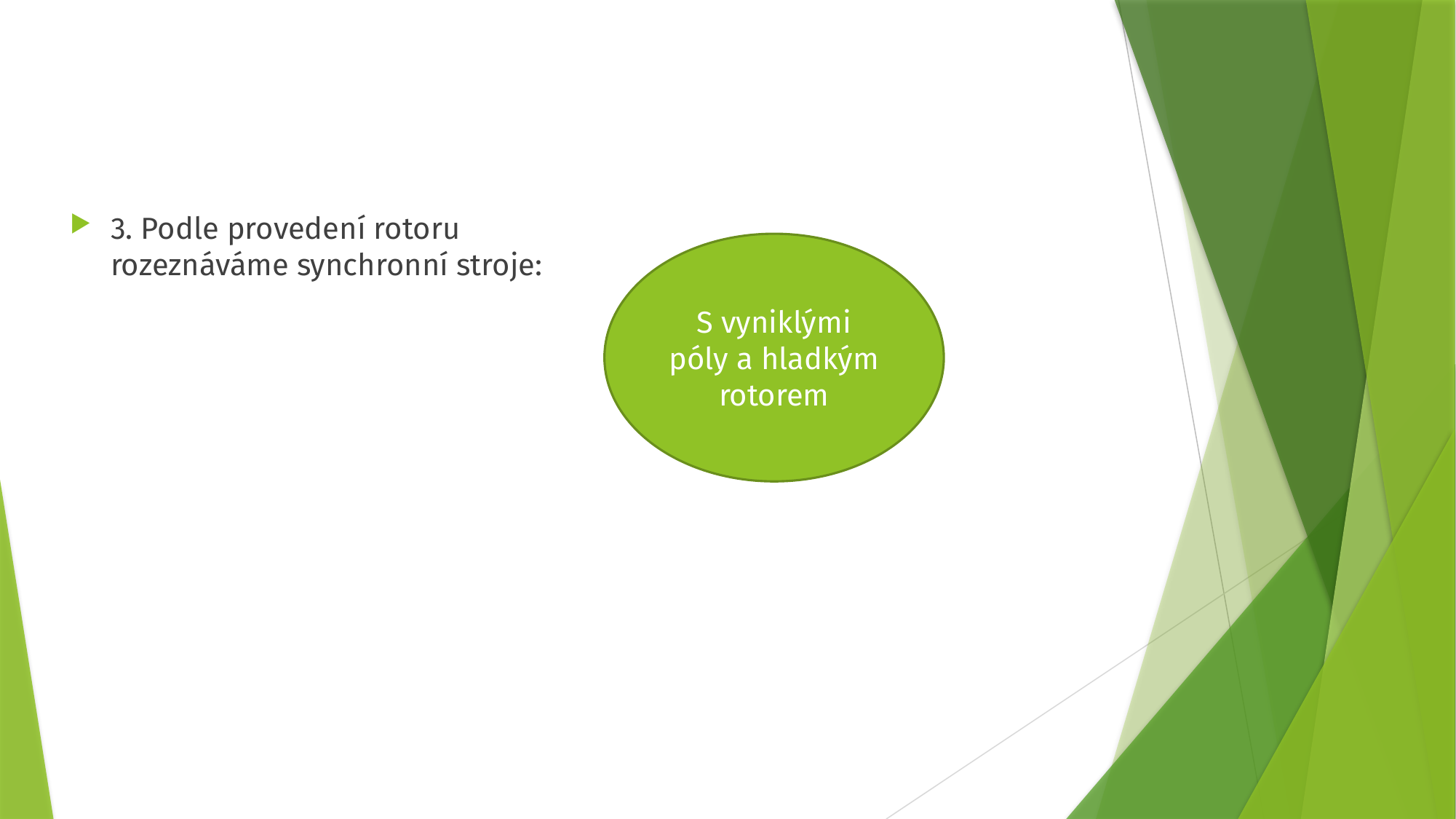

3. Podle provedení rotoru rozeznáváme synchronní stroje:
S vyniklými póly a hladkým rotorem